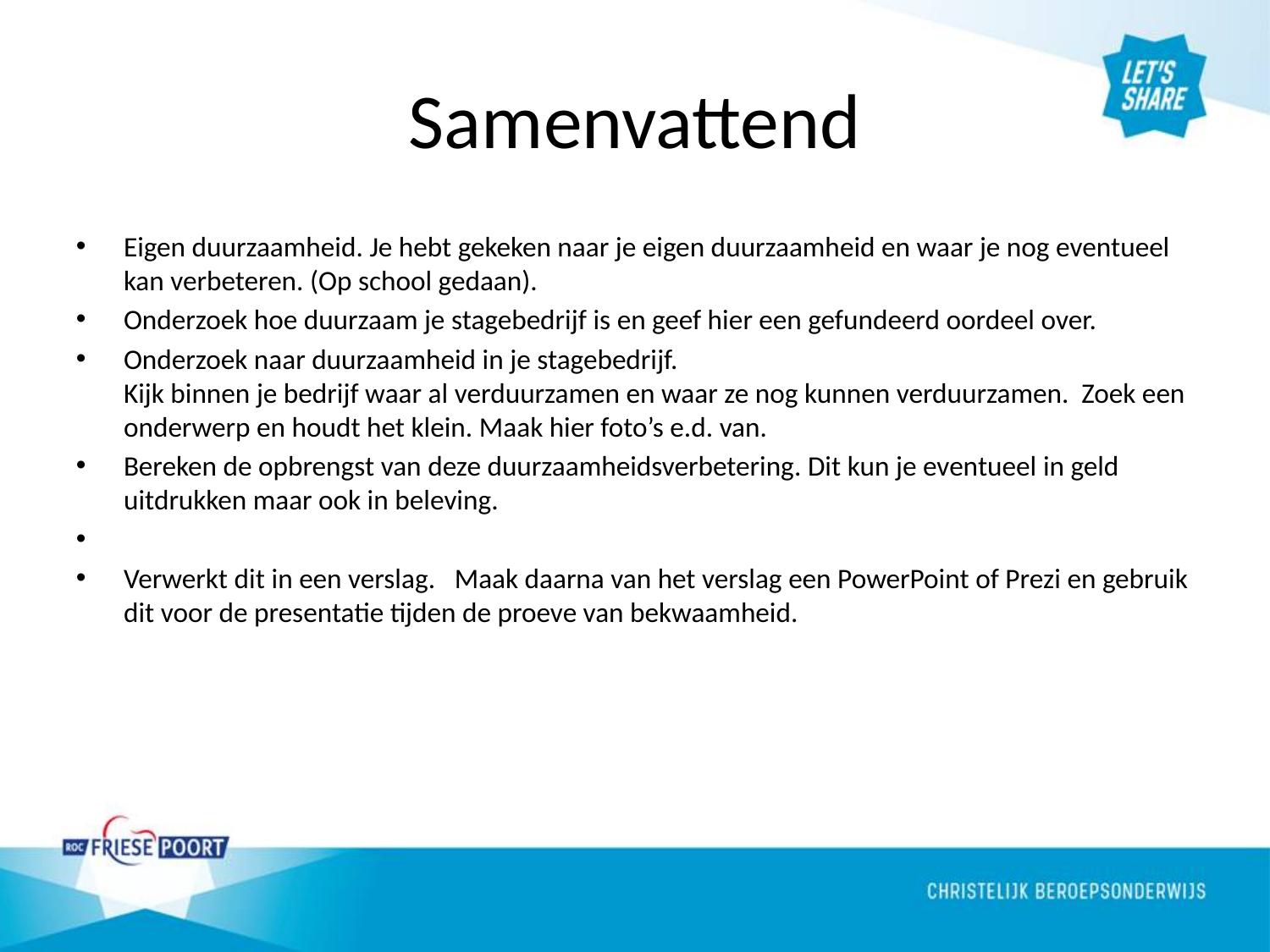

# Samenvattend
Eigen duurzaamheid. Je hebt gekeken naar je eigen duurzaamheid en waar je nog eventueel kan verbeteren. (Op school gedaan).
Onderzoek hoe duurzaam je stagebedrijf is en geef hier een gefundeerd oordeel over.
Onderzoek naar duurzaamheid in je stagebedrijf.
Kijk binnen je bedrijf waar al verduurzamen en waar ze nog kunnen verduurzamen.  Zoek een onderwerp en houdt het klein. Maak hier foto’s e.d. van.
Bereken de opbrengst van deze duurzaamheidsverbetering. Dit kun je eventueel in geld uitdrukken maar ook in beleving.

Verwerkt dit in een verslag.   Maak daarna van het verslag een PowerPoint of Prezi en gebruik dit voor de presentatie tijden de proeve van bekwaamheid.